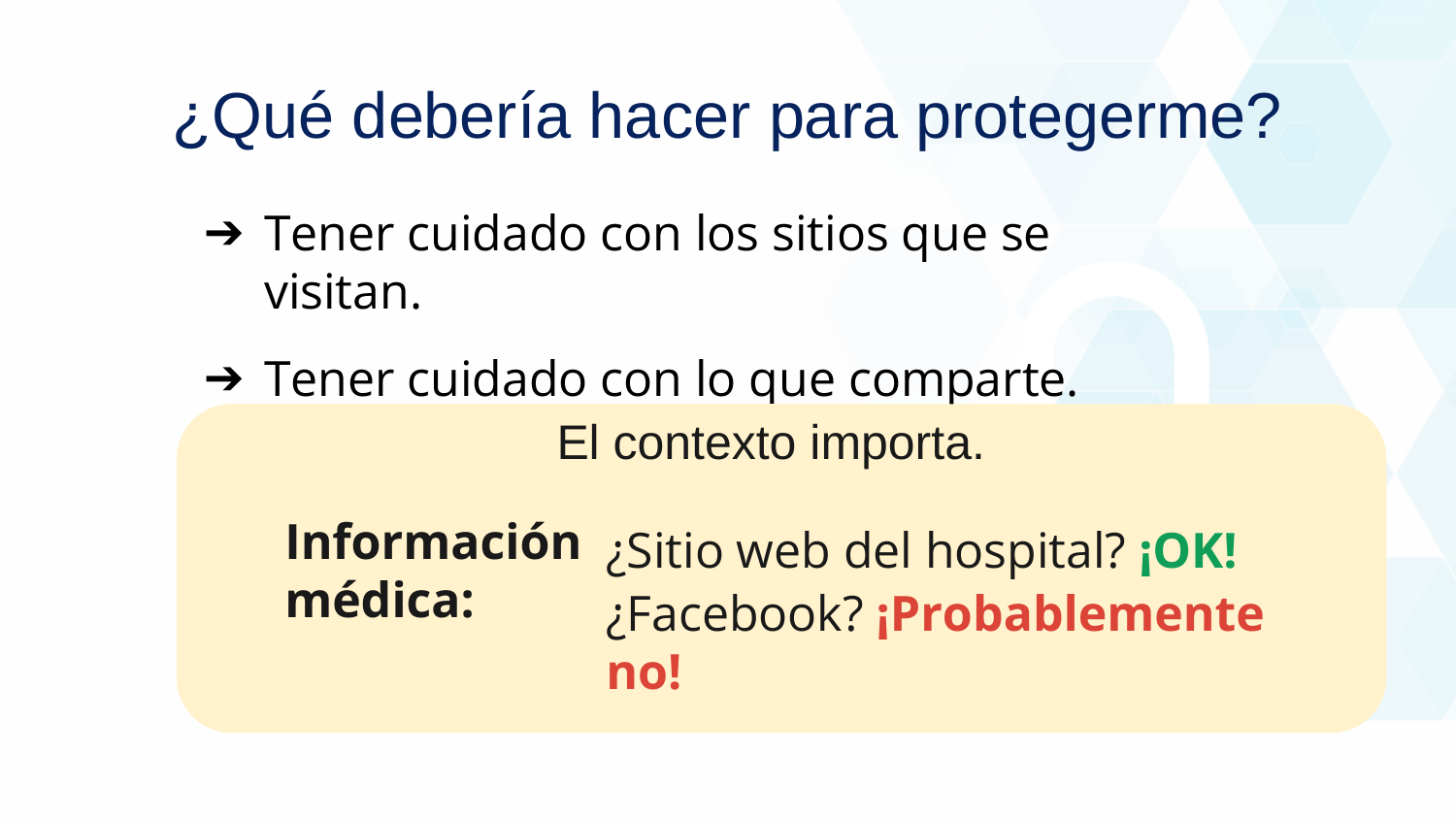

¿Qué debería hacer para protegerme?
Tener cuidado con los sitios que se visitan.
Tener cuidado con lo que comparte.
El contexto importa.

Información médica:
¿Sitio web del hospital? ¡OK!
¿Facebook? ¡Probablemente no!